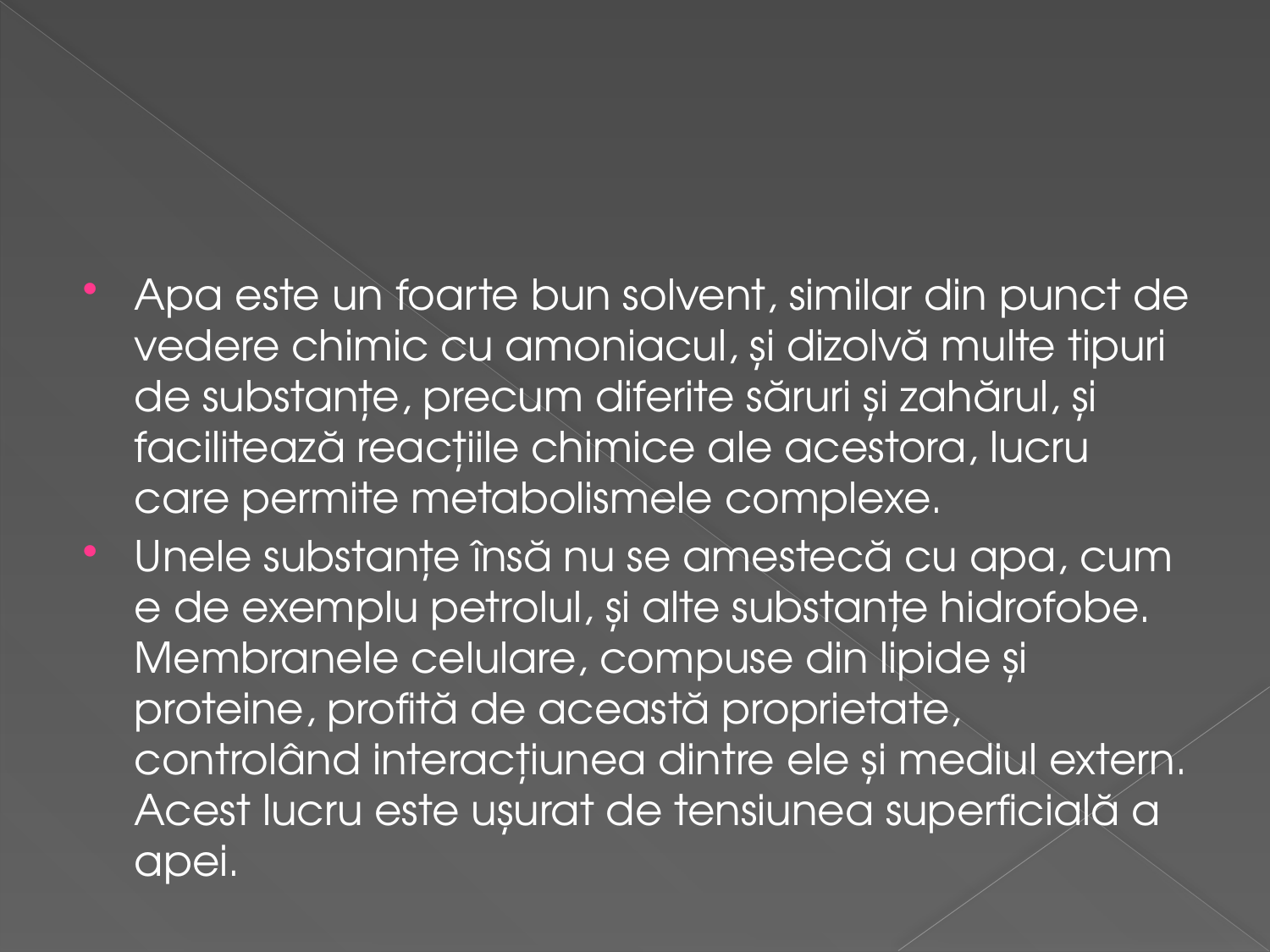

Apa este un foarte bun solvent, similar din punct de vedere chimic cu amoniacul, și dizolvă multe tipuri de substanțe, precum diferite săruri și zahărul, și facilitează reacțiile chimice ale acestora, lucru care permite metabolismele complexe.
Unele substanțe însă nu se amestecă cu apa, cum e de exemplu petrolul, și alte substanțe hidrofobe. Membranele celulare, compuse din lipide și proteine, profită de această proprietate, controlând interacțiunea dintre ele și mediul extern. Acest lucru este ușurat de tensiunea superficială a apei.